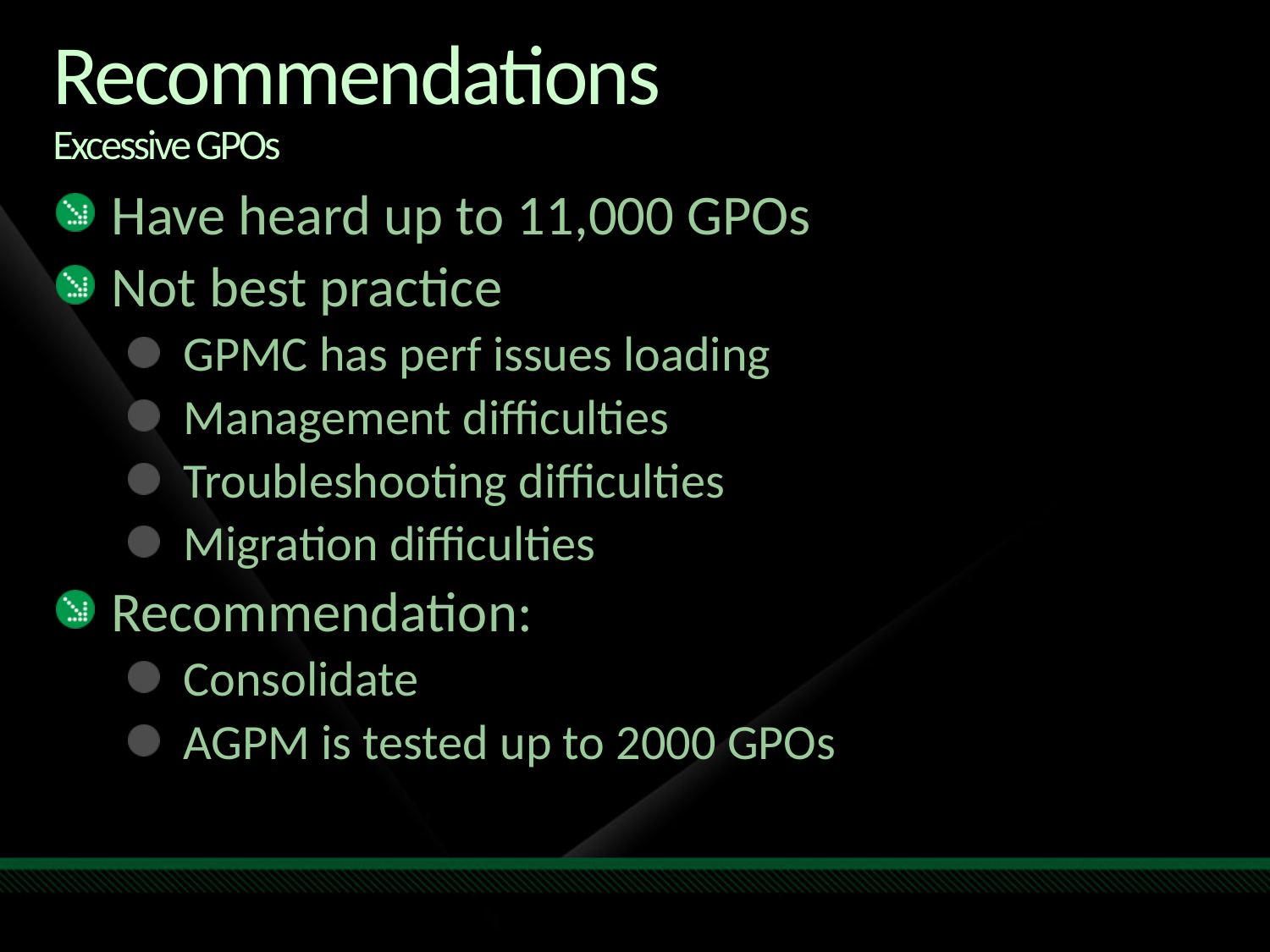

# Recommendations Excessive GPOs
Have heard up to 11,000 GPOs
Not best practice
GPMC has perf issues loading
Management difficulties
Troubleshooting difficulties
Migration difficulties
Recommendation:
Consolidate
AGPM is tested up to 2000 GPOs